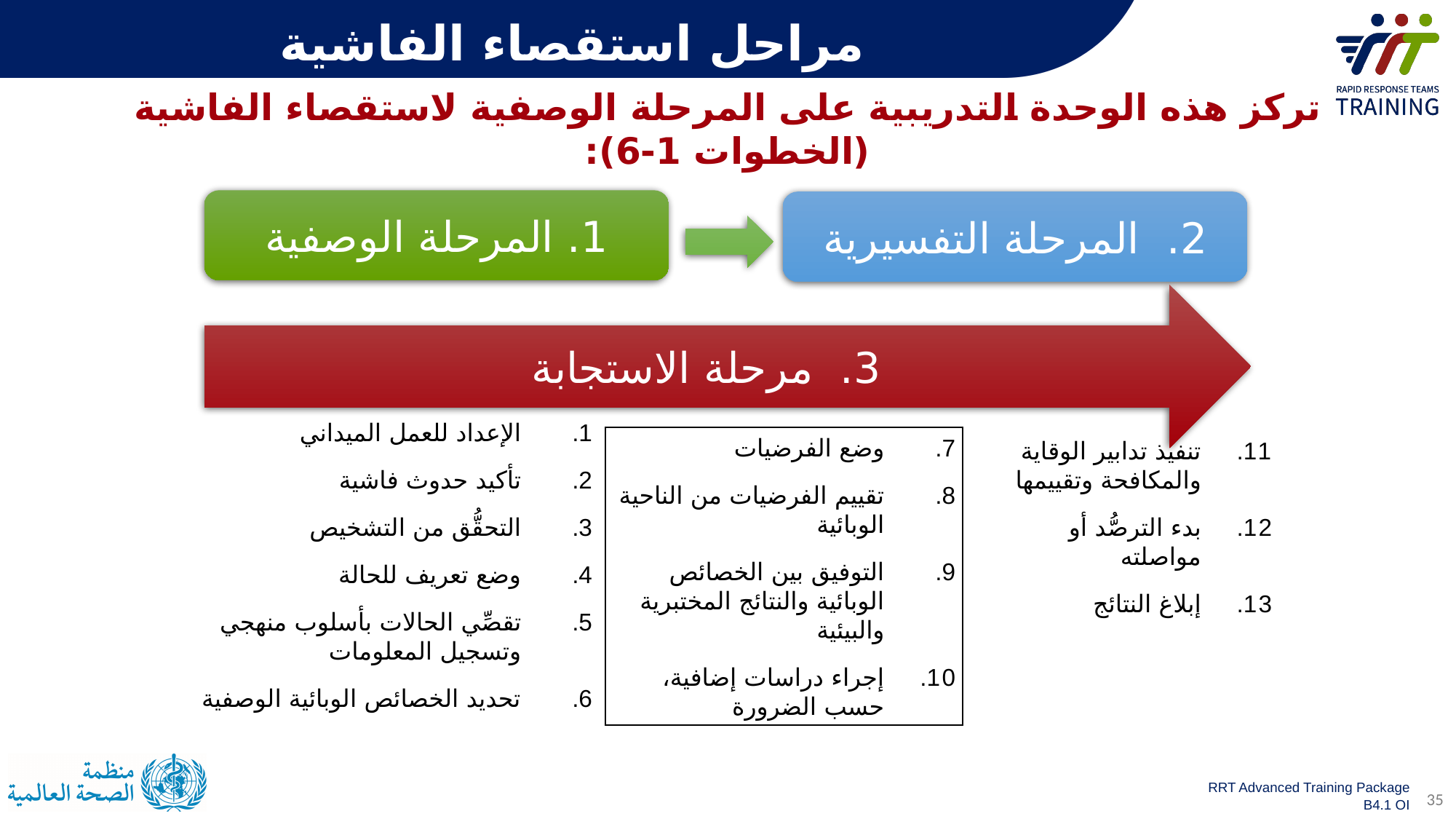

مراحل استقصاء الفاشية
تركز هذه الوحدة التدريبية على المرحلة الوصفية لاستقصاء الفاشية (الخطوات 1-6):

1. المرحلة الوصفية

2.  المرحلة التفسيرية

3.  مرحلة الاستجابة
الإعداد للعمل الميداني
تأكيد حدوث فاشية
التحقُّق من التشخيص
وضع تعريف للحالة
تقصِّي الحالات بأسلوب منهجي وتسجيل المعلومات
تحديد الخصائص الوبائية الوصفية

وضع الفرضيات
تقييم الفرضيات من الناحية الوبائية
التوفيق بين الخصائص الوبائية والنتائج المختبرية والبيئية
إجراء دراسات إضافية، حسب الضرورة
تنفيذ تدابير الوقاية والمكافحة وتقييمها
بدء الترصُّد أو مواصلته
إبلاغ النتائج